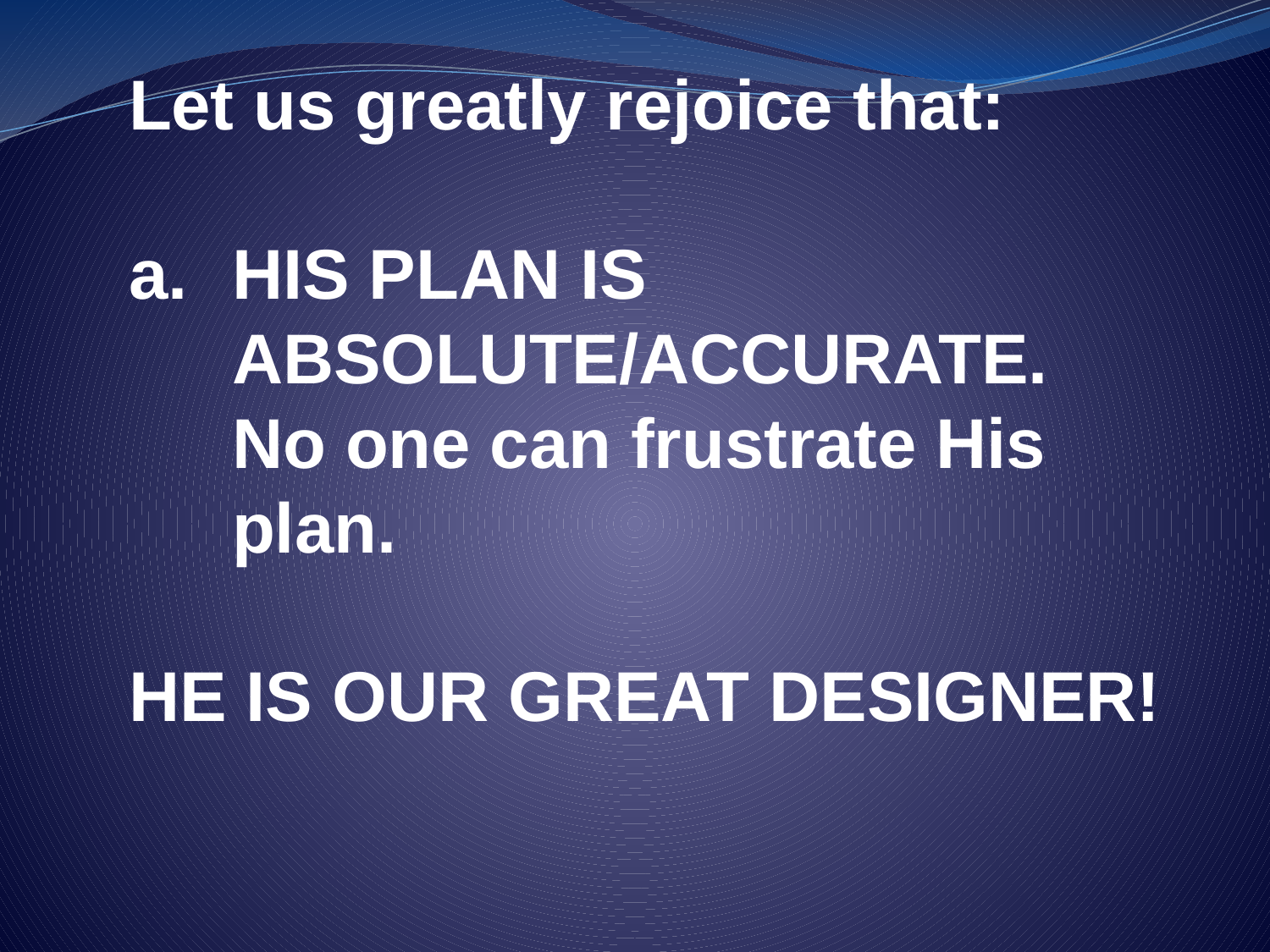

Let us greatly rejoice that:

HIS PLAN IS ABSOLUTE/ACCURATE.    No one can frustrate His plan.

HE IS OUR GREAT DESIGNER!